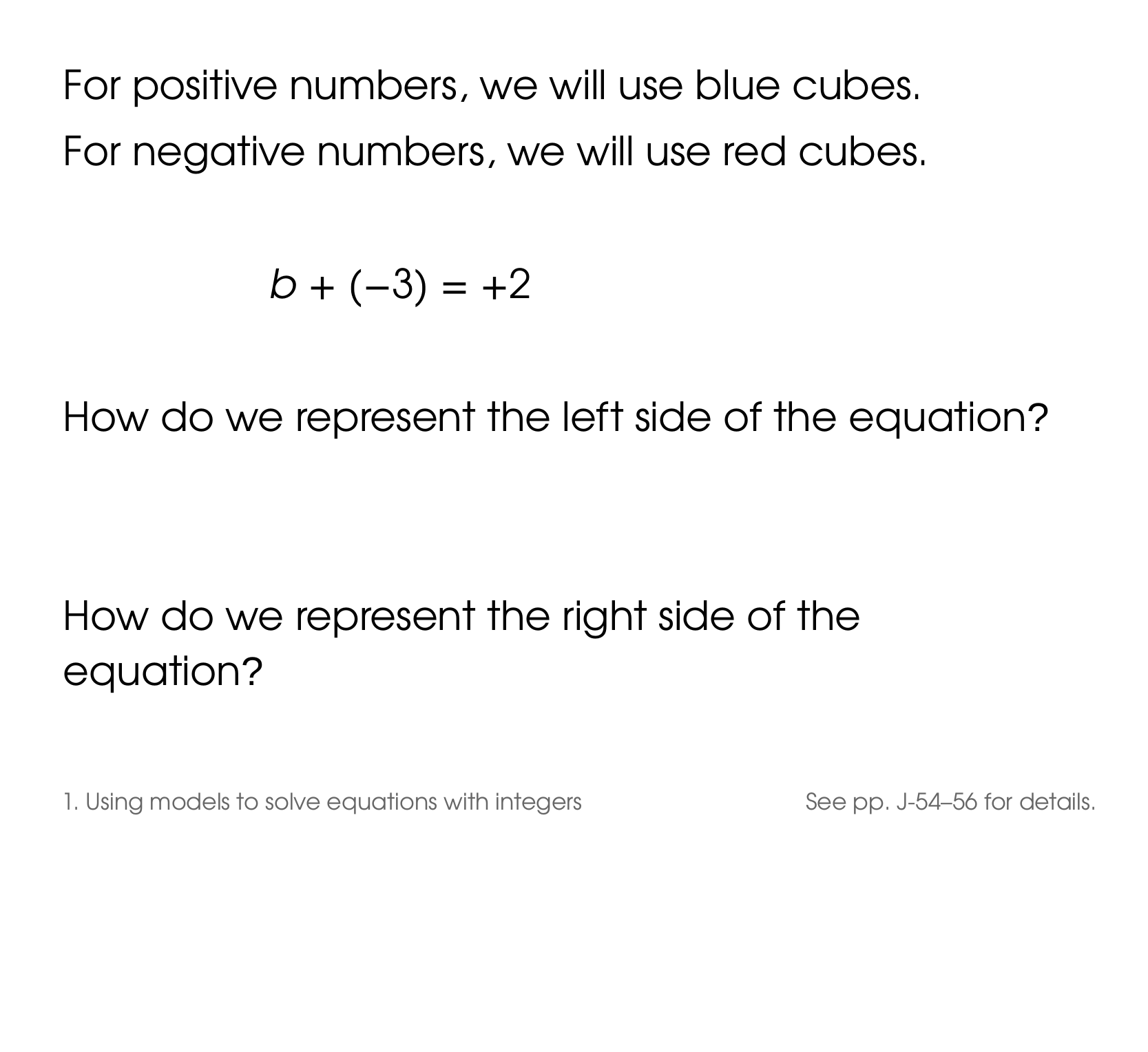

For positive numbers, we will use blue cubes.
For negative numbers, we will use red cubes.

		b + (−3) = +2

How do we represent the left side of the equation?

How do we represent the right side of the
equation?
1. Using models to solve equations with integers
See pp. J-54–56 for details.